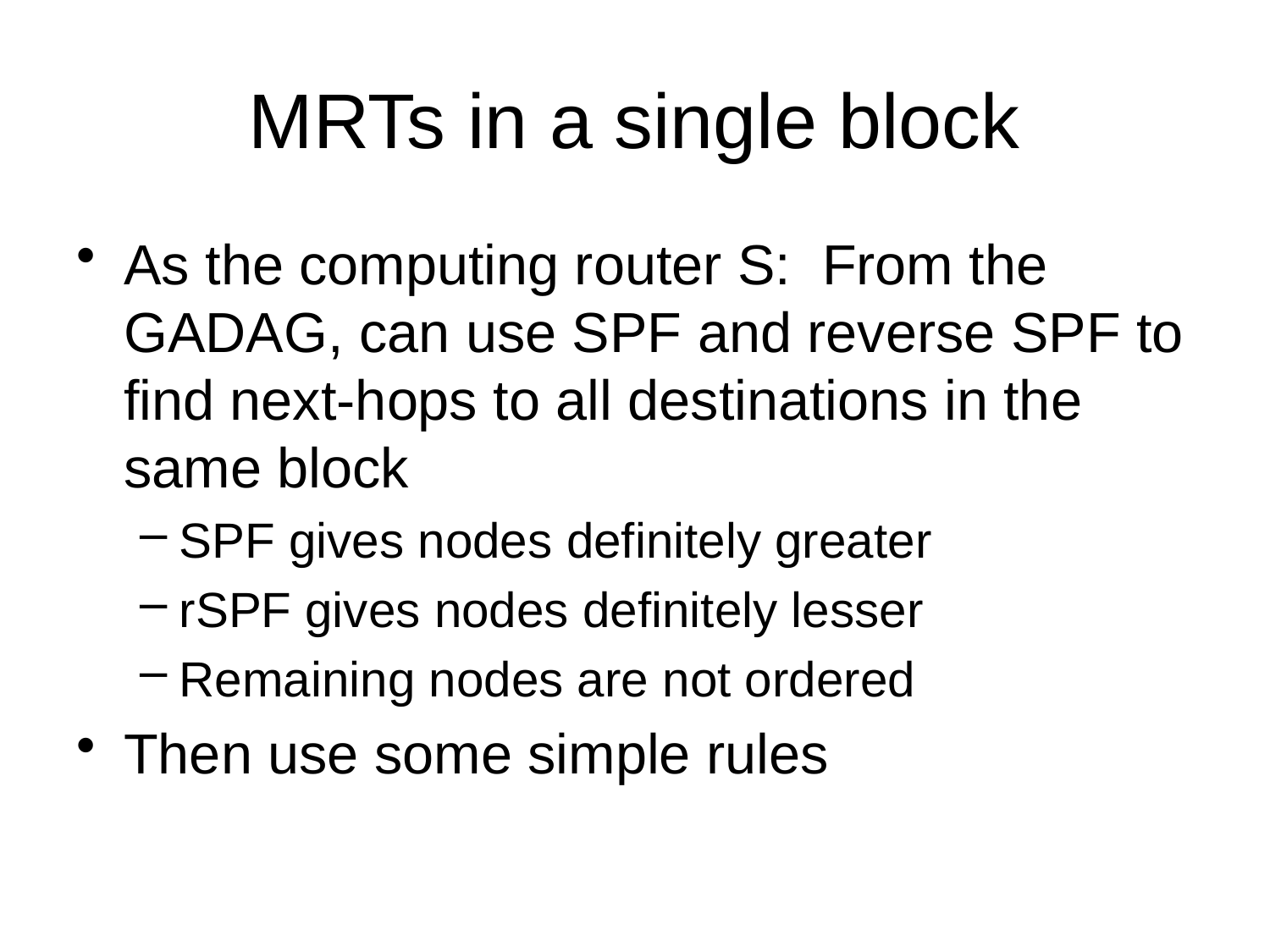

MRTs in a single block
As the computing router S:  From the GADAG, can use SPF and reverse SPF to find next-hops to all destinations in the same block
SPF gives nodes definitely greater
rSPF gives nodes definitely lesser
Remaining nodes are not ordered
Then use some simple rules